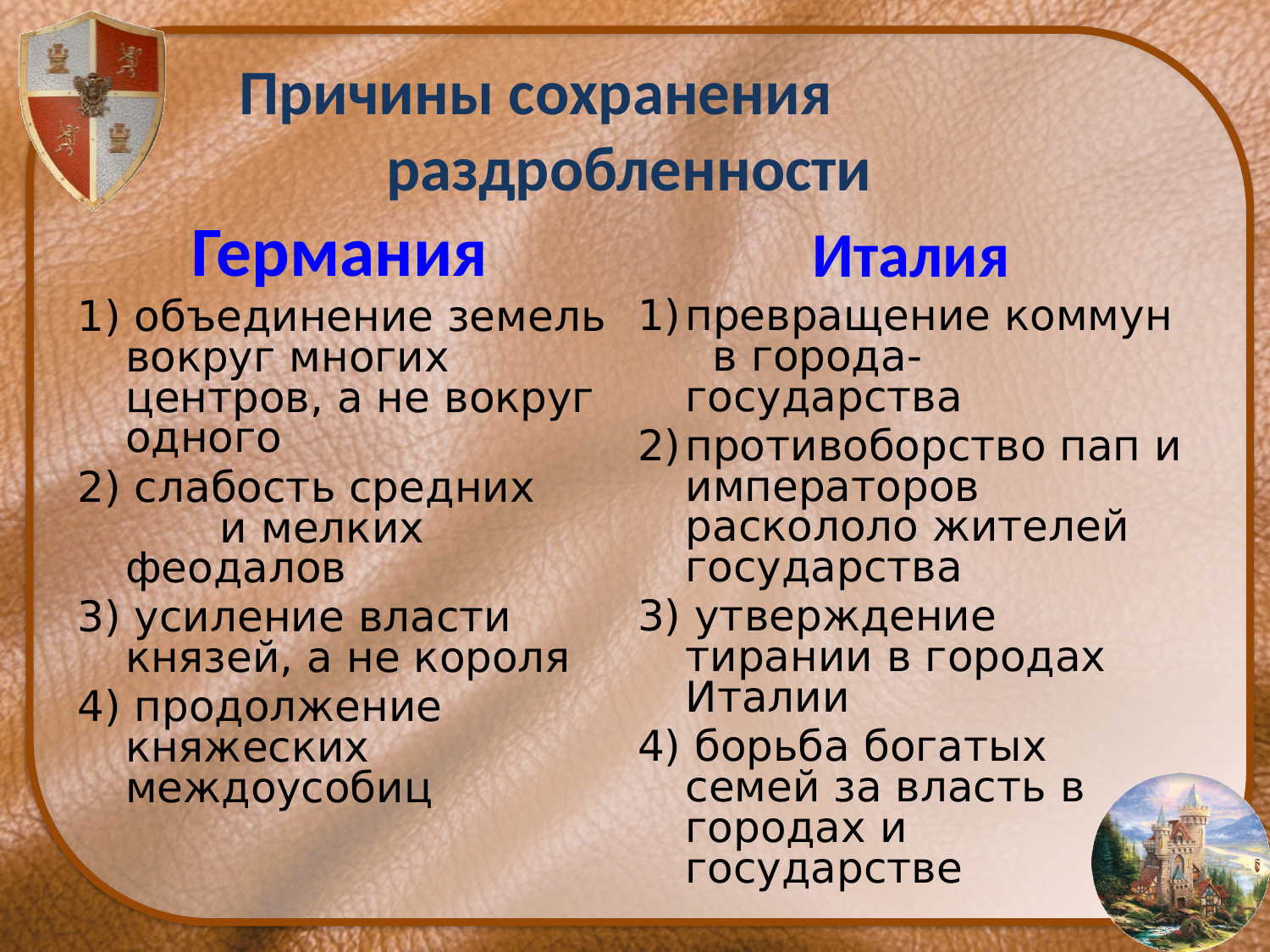

# Причины сохранения               раздробленности
Германия
1) объединение земель вокруг многих центров, а не вокруг одного
2) слабость средних             и мелких феодалов
3) усиление власти князей, а не короля
4) продолжение княжеских междоусобиц
Италия
превращение коммун    в города-государства
противоборство пап и императоров раскололо жителей государства
3) утверждение тирании в городах Италии
4) борьба богатых семей за власть в городах и государстве